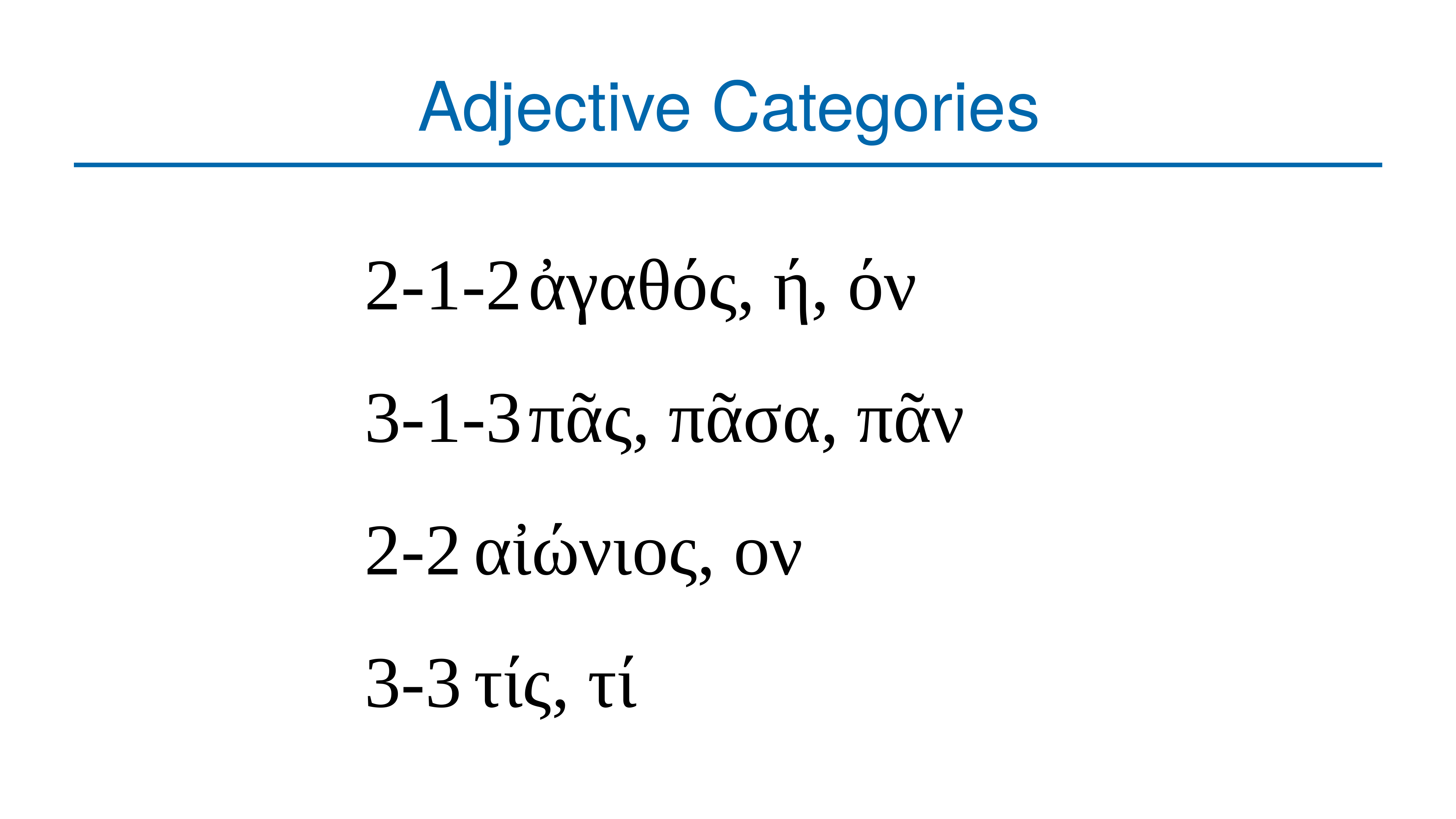

# Adjective Categories
2-1-2	ἀγαθός, ή, όν
3-1-3	πᾶς, πᾶσα, πᾶν
2-2	αἰώνιος, ον
3-3	τίς, τί